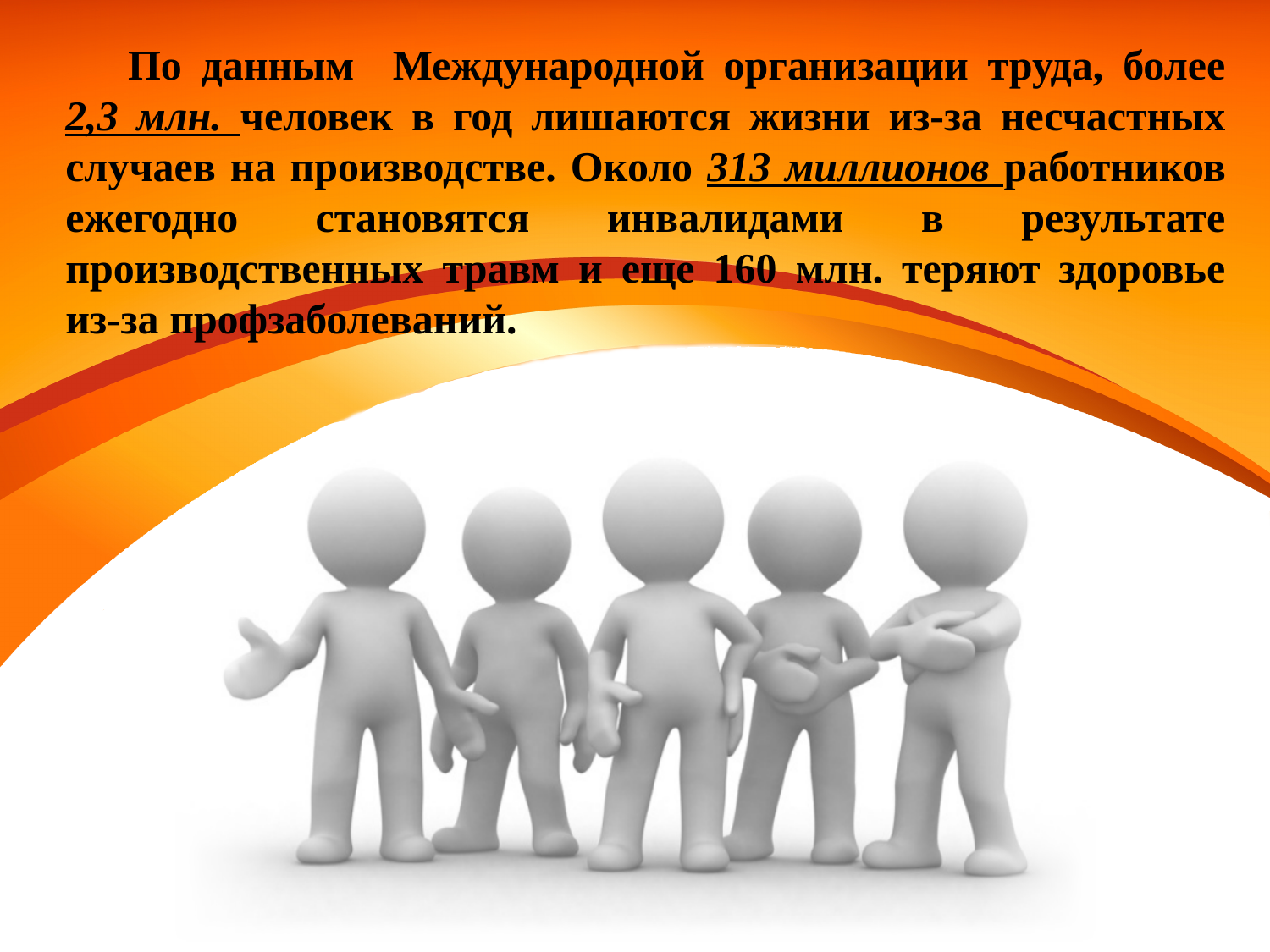

По данным  Международной организации труда, более 2,3 млн. человек в год лишаются жизни из-за несчастных случаев на производстве. Около 313 миллионов работников ежегодно становятся инвалидами в результате производственных травм и еще 160 млн. теряют здоровье из-за профзаболеваний.